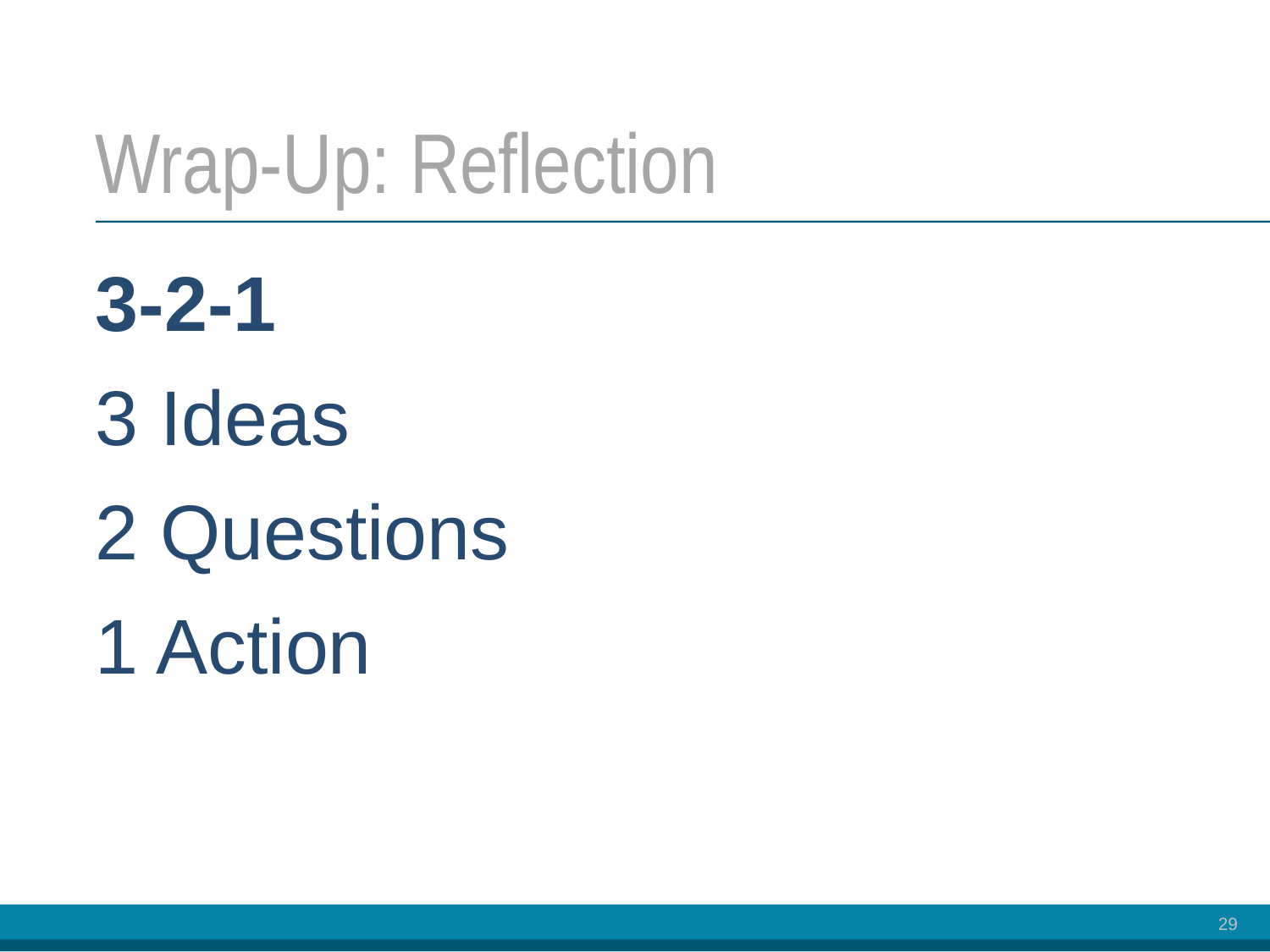

# Wrap-Up: Reflection
3-2-1
3 Ideas
2 Questions
1 Action
29